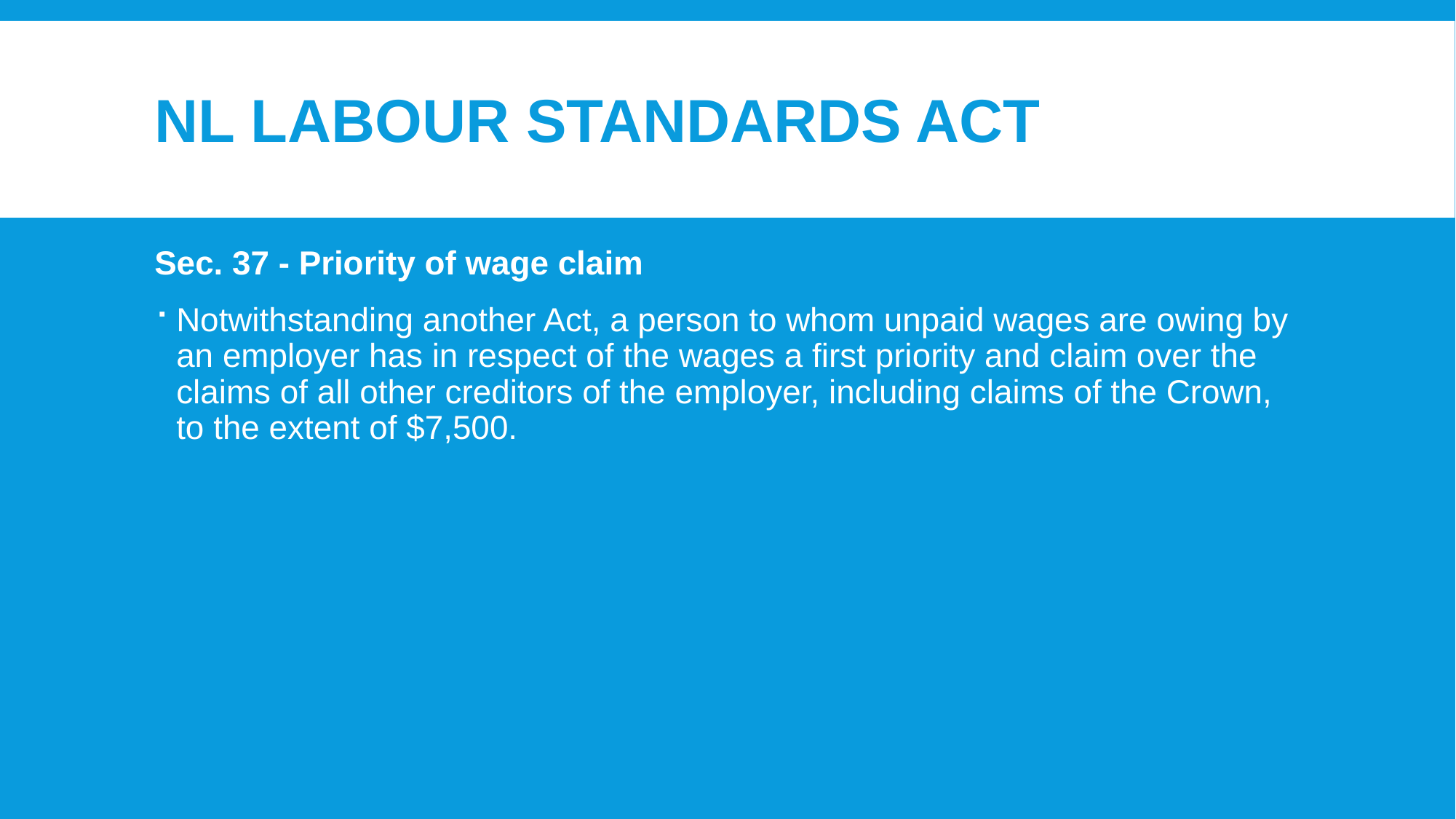

# NL Labour Standards Act
Sec. 37 - Priority of wage claim
Notwithstanding another Act, a person to whom unpaid wages are owing by an employer has in respect of the wages a first priority and claim over the claims of all other creditors of the employer, including claims of the Crown, to the extent of $7,500.